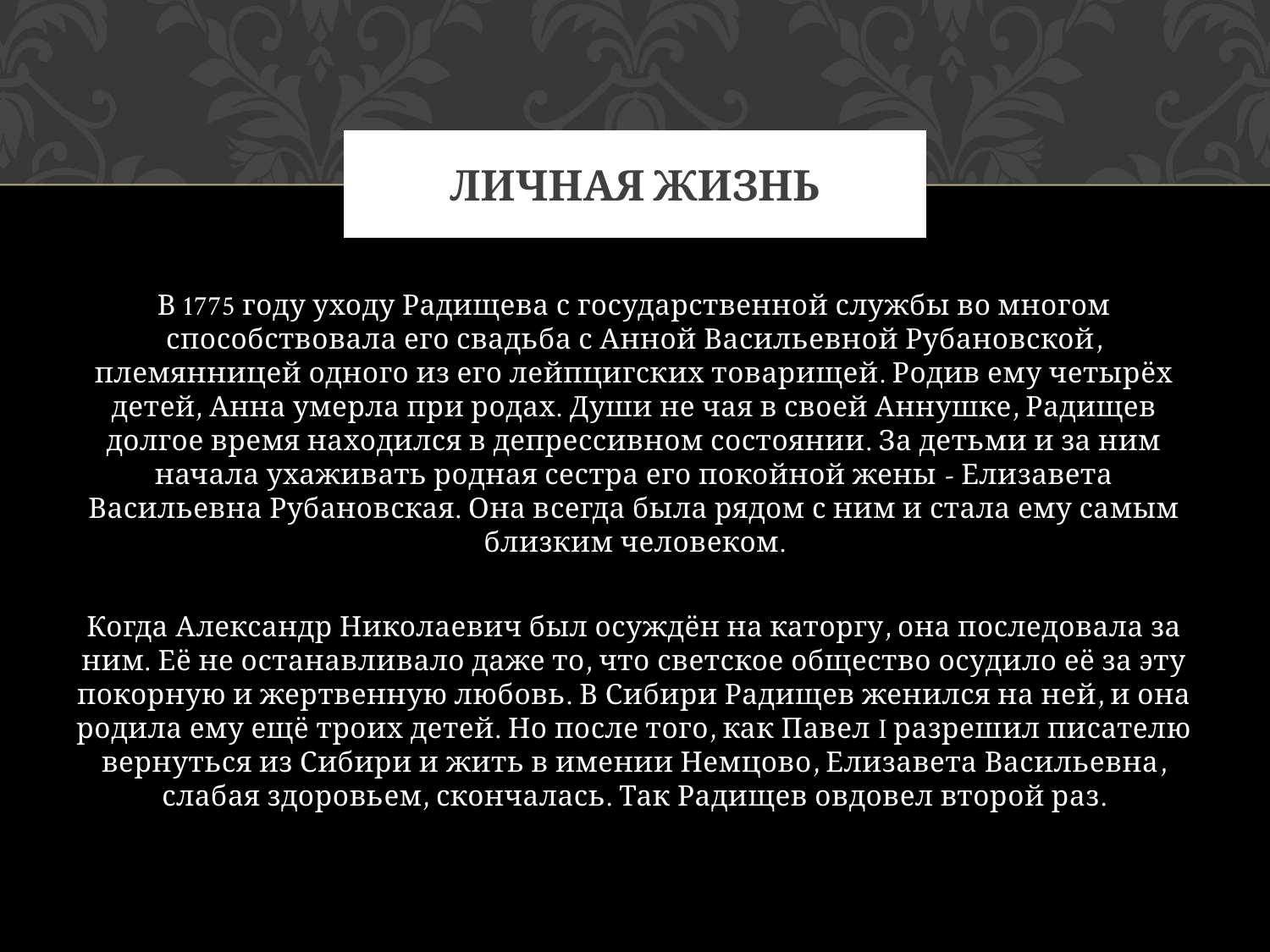

# Личная жизнь
В 1775 году уходу Радищева с государственной службы во многом способствовала его свадьба с Анной Васильевной Рубановской, племянницей одного из его лейпцигских товарищей. Родив ему четырёх детей, Анна умерла при родах. Души не чая в своей Аннушке, Радищев долгое время находился в депрессивном состоянии. За детьми и за ним начала ухаживать родная сестра его покойной жены - Елизавета Васильевна Рубановская. Она всегда была рядом с ним и стала ему самым близким человеком.

Когда Александр Николаевич был осуждён на каторгу, она последовала за ним. Её не останавливало даже то, что светское общество осудило её за эту покорную и жертвенную любовь. В Сибири Радищев женился на ней, и она родила ему ещё троих детей. Но после того, как Павел I разрешил писателю вернуться из Сибири и жить в имении Немцово, Елизавета Васильевна, слабая здоровьем, скончалась. Так Радищев овдовел второй раз.